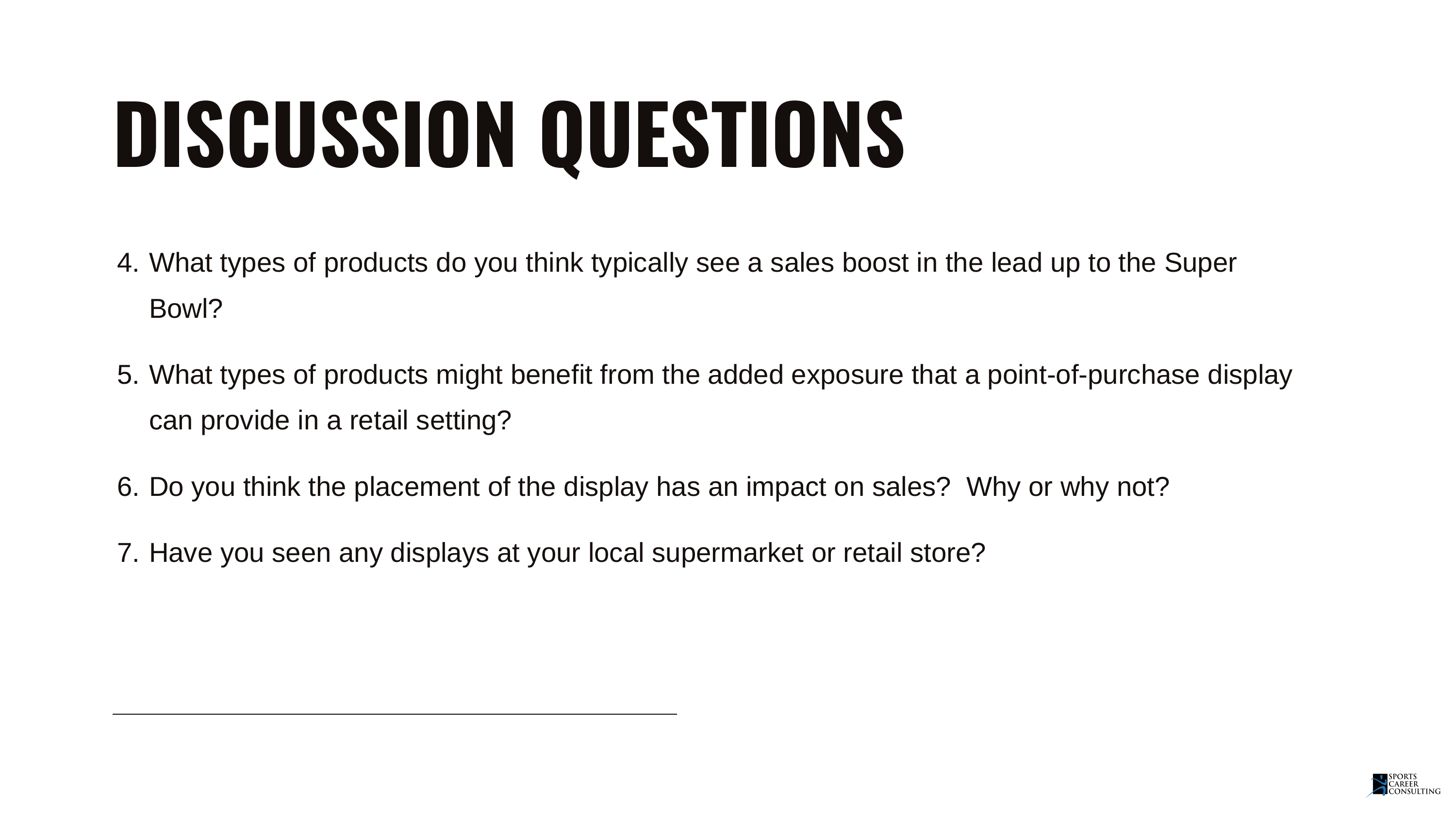

DISCUSSION QUESTIONS
What types of products do you think typically see a sales boost in the lead up to the Super Bowl?
What types of products might benefit from the added exposure that a point-of-purchase display can provide in a retail setting?
Do you think the placement of the display has an impact on sales?  Why or why not?
Have you seen any displays at your local supermarket or retail store?